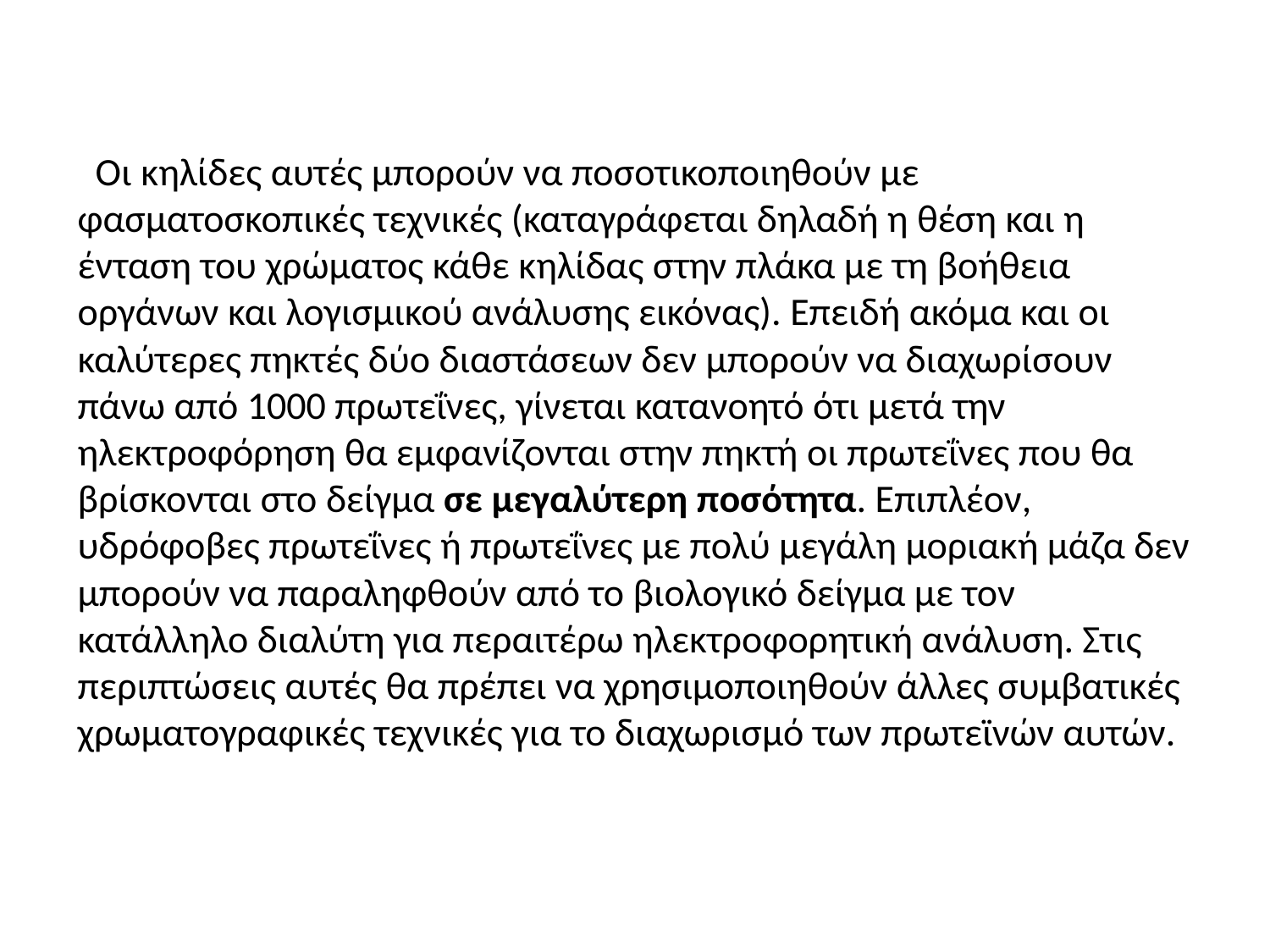

Οι κηλίδες αυτές μπορούν να ποσοτικοποιηθούν με φασματοσκοπικές τεχνικές (καταγράφεται δηλαδή η θέση και η ένταση του χρώματος κάθε κηλίδας στην πλάκα με τη βοήθεια οργάνων και λογισμικού ανάλυσης εικόνας). Επειδή ακόμα και οι καλύτερες πηκτές δύο διαστάσεων δεν μπορούν να διαχωρίσουν πάνω από 1000 πρωτεΐνες, γίνεται κατανοητό ότι μετά την ηλεκτροφόρηση θα εμφανίζονται στην πηκτή οι πρωτεΐνες που θα βρίσκονται στο δείγμα σε μεγαλύτερη ποσότητα. Επιπλέον, υδρόφοβες πρωτεΐνες ή πρωτεΐνες με πολύ μεγάλη μοριακή μάζα δεν μπορούν να παραληφθούν από το βιολογικό δείγμα με τον κατάλληλο διαλύτη για περαιτέρω ηλεκτροφορητική ανάλυση. Στις περιπτώσεις αυτές θα πρέπει να χρησιμοποιηθούν άλλες συμβατικές χρωματογραφικές τεχνικές για το διαχωρισμό των πρωτεϊνών αυτών.